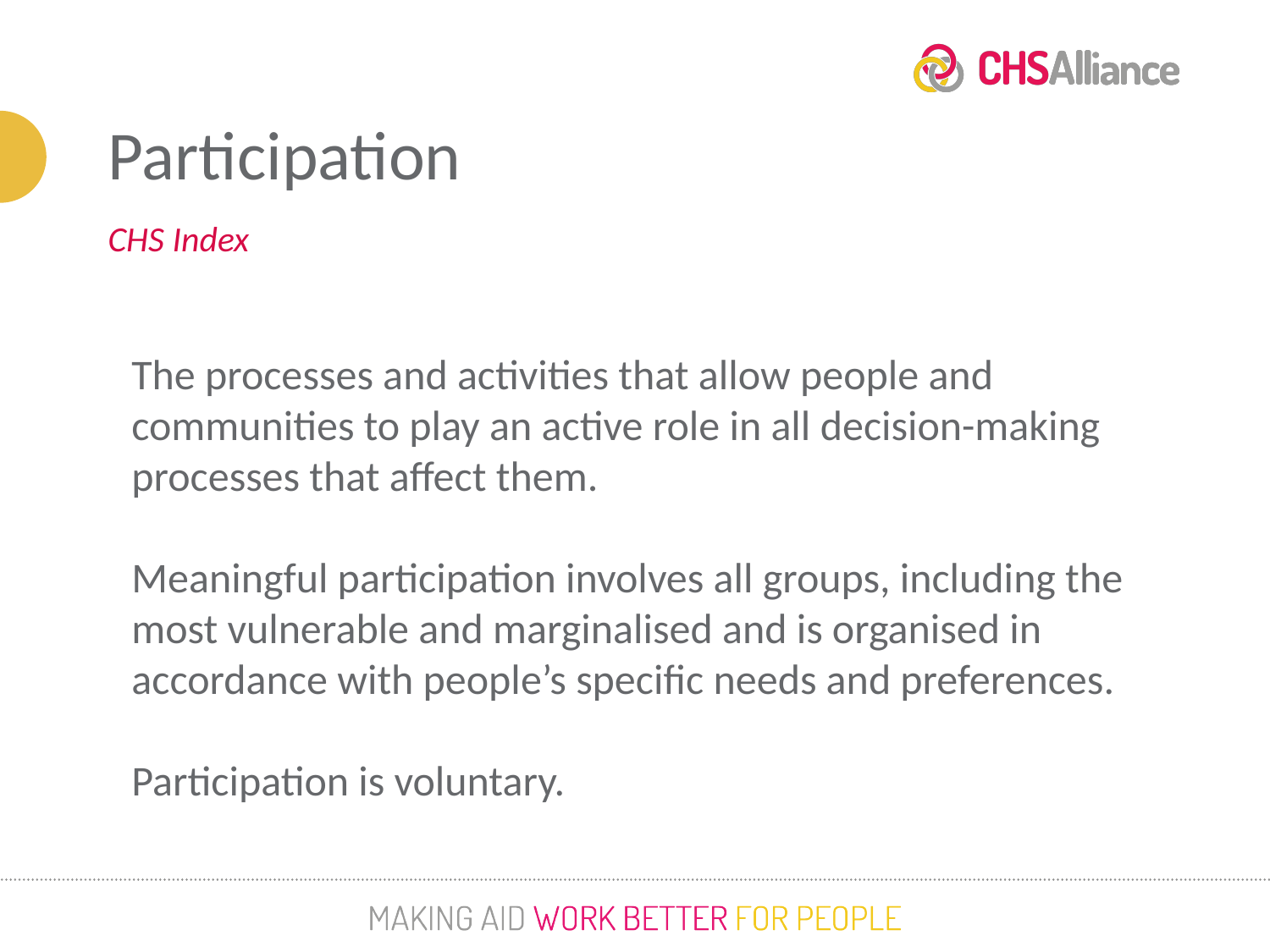

Participation

CHS Index

The processes and activities that allow people and communities to play an active role in all decision-making processes that affect them.

Meaningful participation involves all groups, including the most vulnerable and marginalised and is organised in accordance with people’s specific needs and preferences.

Participation is voluntary.